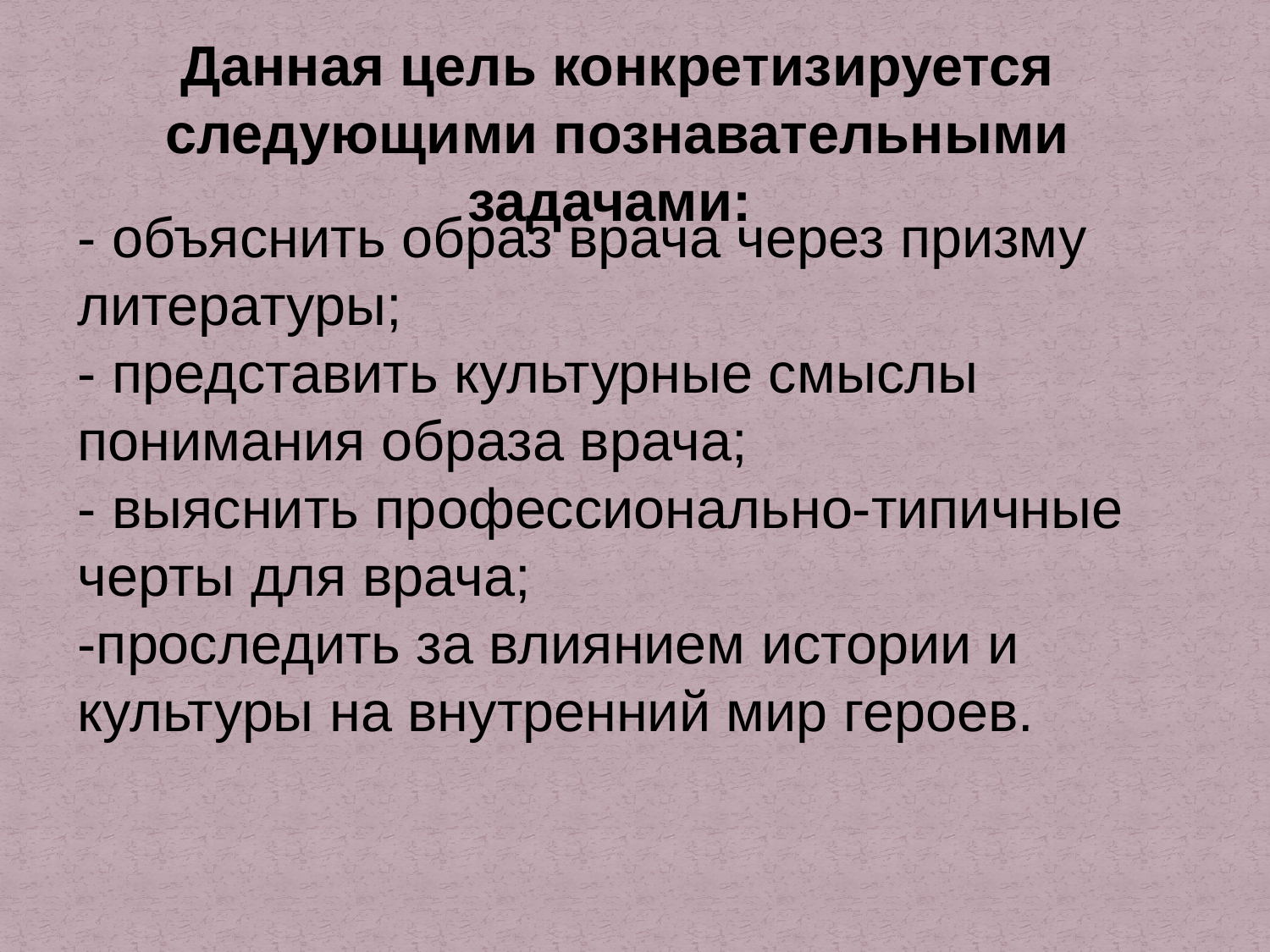

Данная цель конкретизируется следующими познавательными задачами:
- объяснить образ врача через призму литературы;
- представить культурные смыслы понимания образа врача;
- выяснить профессионально-типичные черты для врача;
-проследить за влиянием истории и культуры на внутренний мир героев.